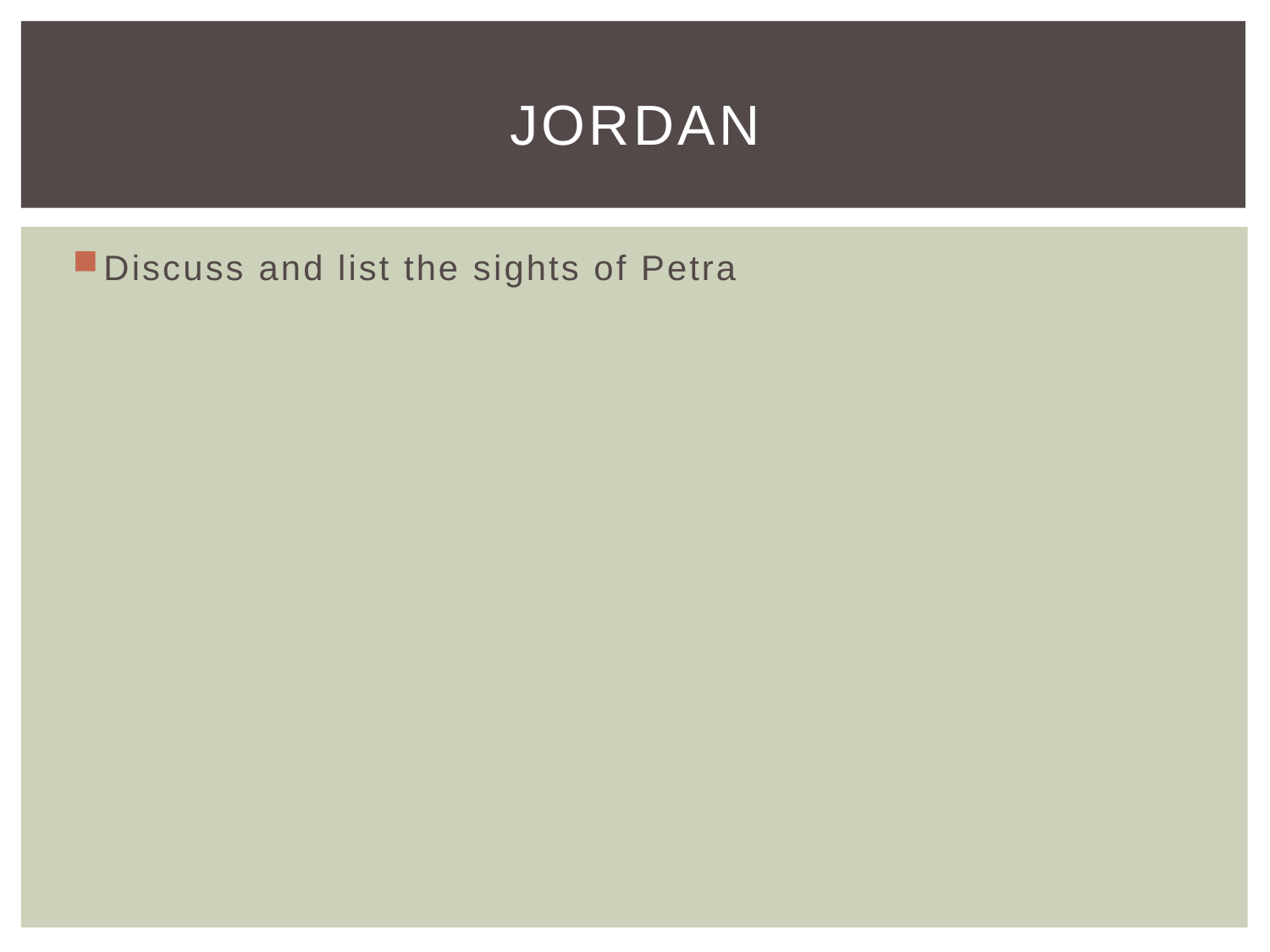

# jordan
Discuss and list the sights of Petra